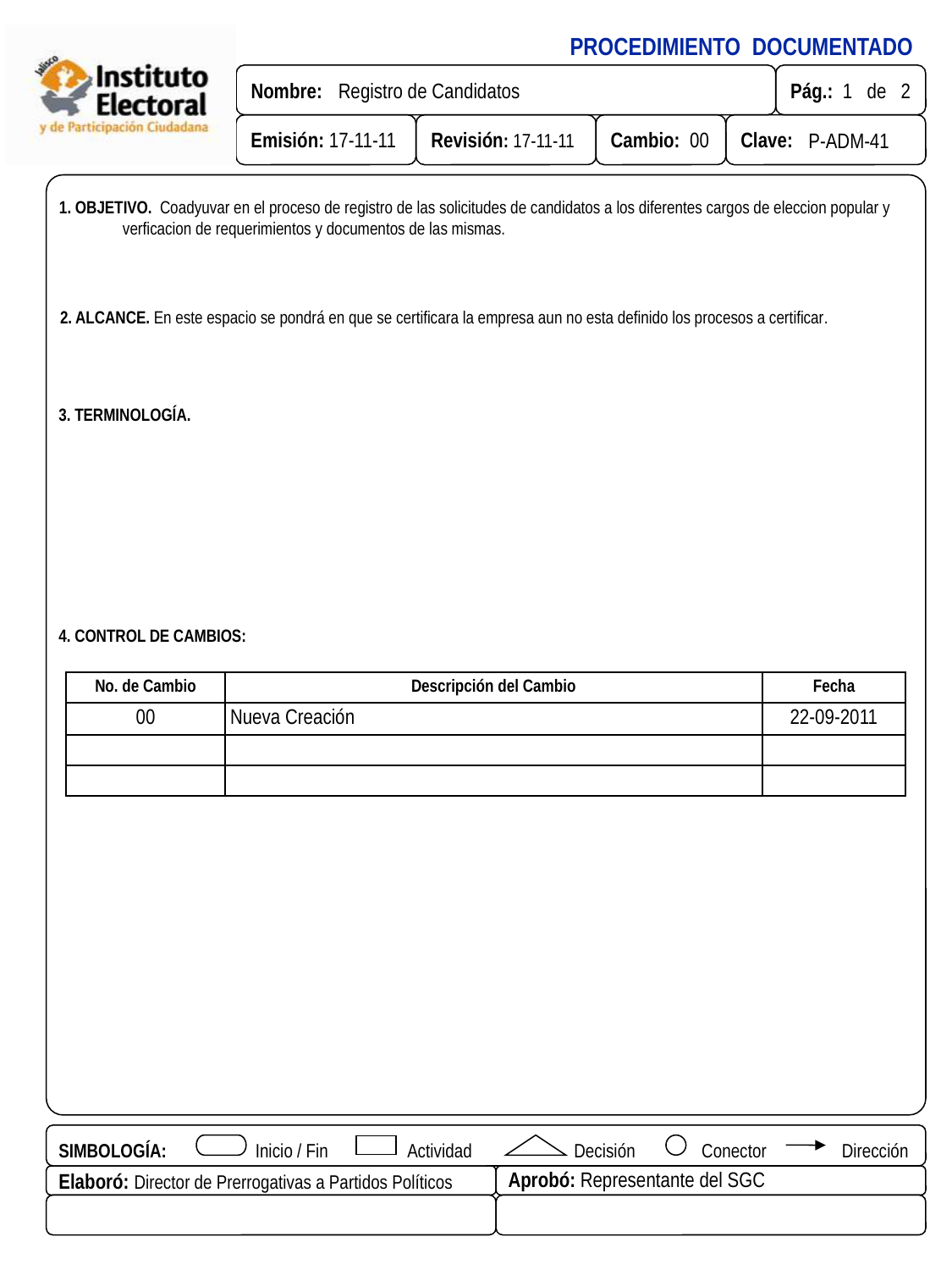

1. OBJETIVO.  Coadyuvar en el proceso de registro de las solicitudes de candidatos a los diferentes cargos de eleccion popular y verficacion de requerimientos y documentos de las mismas.
2. ALCANCE. En este espacio se pondrá en que se certificara la empresa aun no esta definido los procesos a certificar.
3. TERMINOLOGÍA.
4. CONTROL DE CAMBIOS:
| No. de Cambio | Descripción del Cambio | Fecha |
| --- | --- | --- |
| 00 | Nueva Creación | 22-09-2011 |
|  |  |  |
|  |  |  |